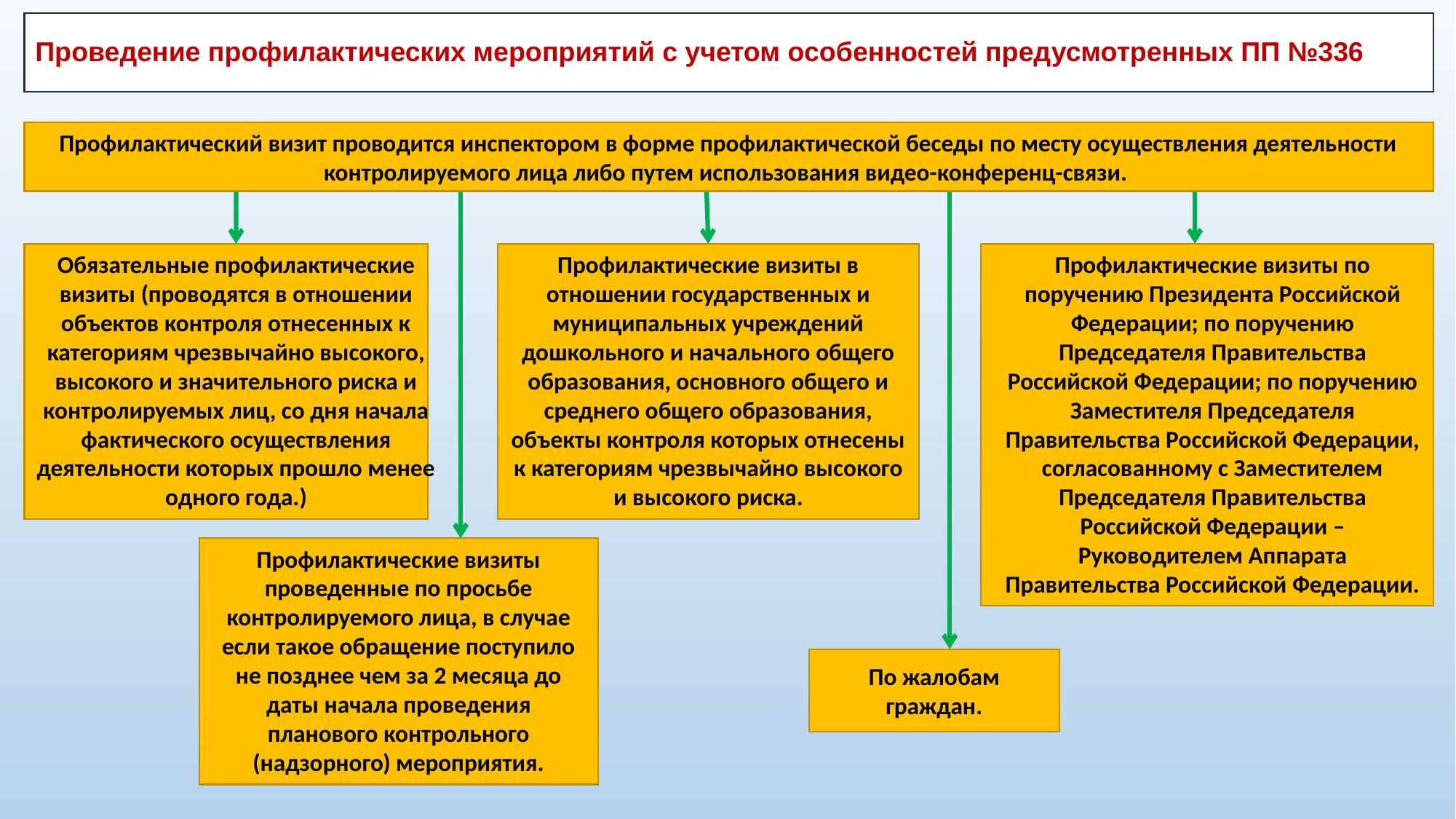

Проведение профилактических мероприятий с учетом особенностей предусмотренных ПП №336
Профилактический визит проводится инспектором в форме профилактической беседы по месту осуществления деятельности контролируемого лица либо путем использования видео-конференц-связи.

Обязательные профилактические визиты (проводятся в отношении объектов контроля отнесенных к категориям чрезвычайно высокого, высокого и значительного риска и контролируемых лиц, со дня начала фактического осуществления деятельности которых прошло менее одного года.)

Профилактические визиты в отношении государственных и муниципальных учреждений дошкольного и начального общего образования, основного общего и среднего общего образования, объекты контроля которых отнесены к категориям чрезвычайно высокого и высокого риска.

Профилактические визиты по поручению Президента Российской Федерации; по поручению Председателя Правительства Российской Федерации; по поручению Заместителя Председателя Правительства Российской Федерации, согласованному с Заместителем Председателя Правительства Российской Федерации – Руководителем Аппарата Правительства Российской Федерации.

Профилактические визиты проведенные по просьбе контролируемого лица, в случае если такое обращение поступило не позднее чем за 2 месяца до даты начала проведения планового контрольного (надзорного) мероприятия.
По жалобам граждан.